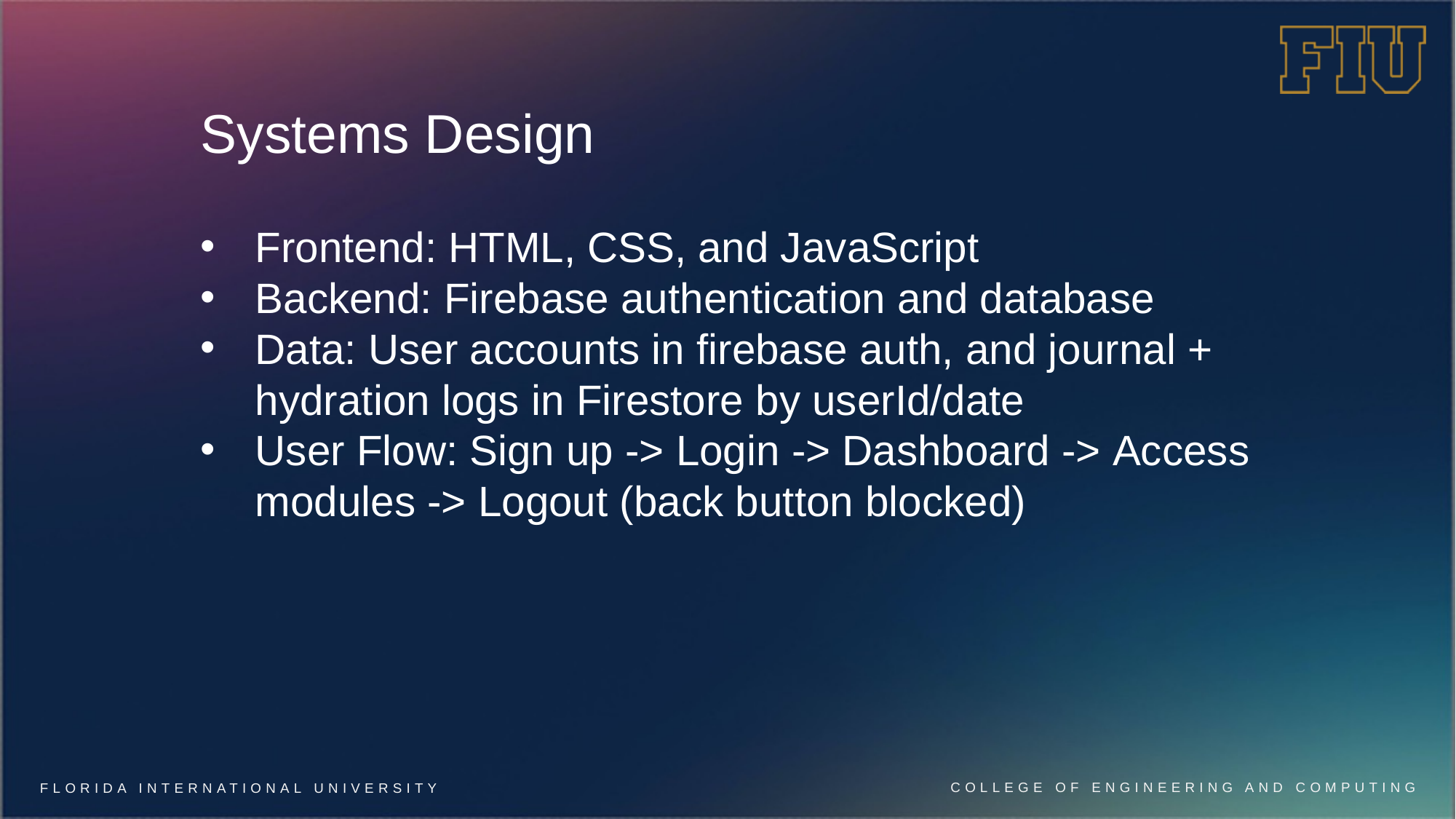

# Systems Design
Frontend: HTML, CSS, and JavaScript
Backend: Firebase authentication and database
Data: User accounts in firebase auth, and journal + hydration logs in Firestore by userId/date
User Flow: Sign up -> Login -> Dashboard -> Access modules -> Logout (back button blocked)